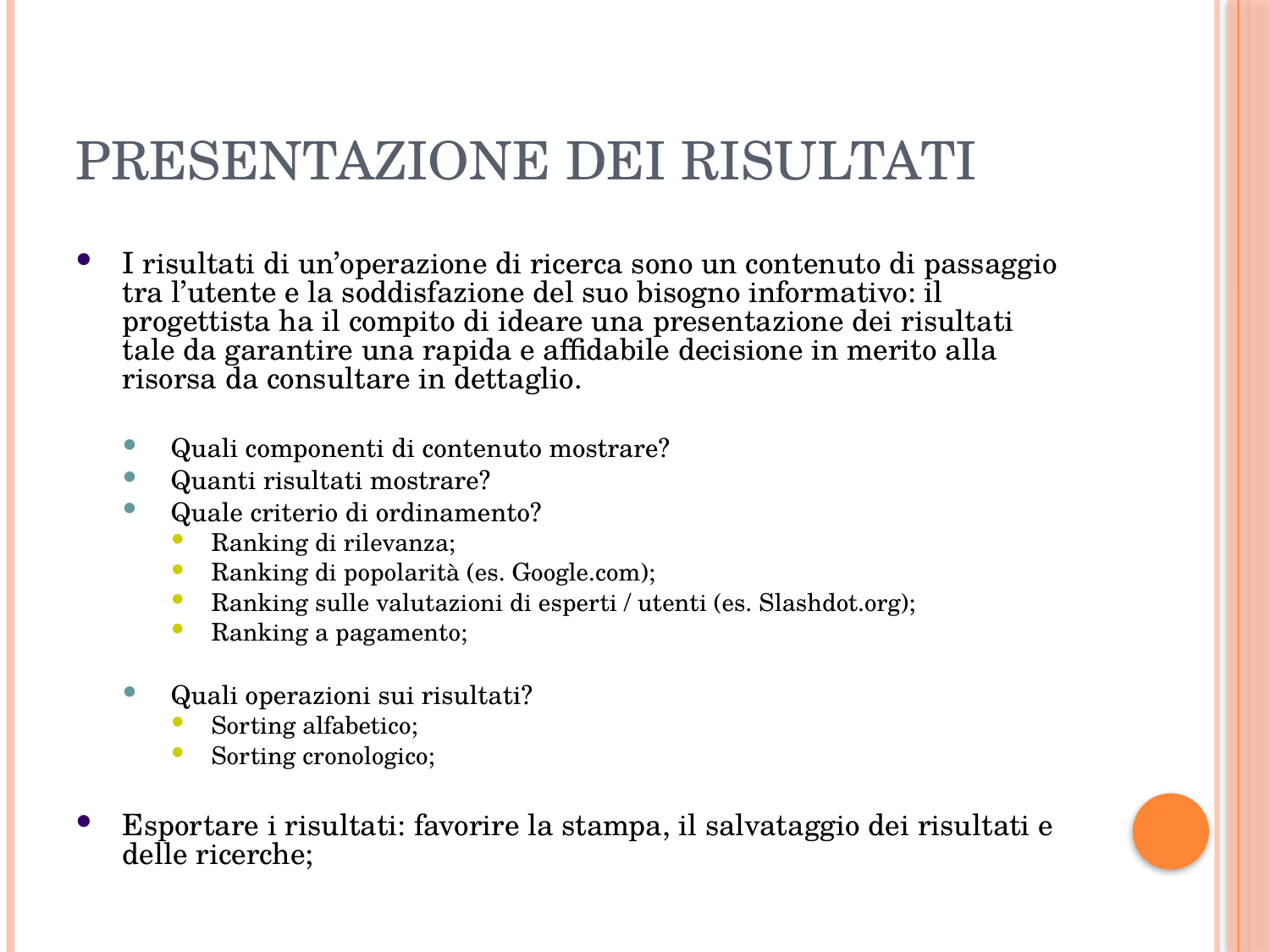

Presentazione dei risultati
I risultati di un’operazione di ricerca sono un contenuto di passaggio tra l’utente e la soddisfazione del suo bisogno informativo: il progettista ha il compito di ideare una presentazione dei risultati tale da garantire una rapida e affidabile decisione in merito alla risorsa da consultare in dettaglio.

Quali componenti di contenuto mostrare?
Quanti risultati mostrare?
Quale criterio di ordinamento?
Ranking di rilevanza;
Ranking di popolarità (es. Google.com);
Ranking sulle valutazioni di esperti / utenti (es. Slashdot.org);
Ranking a pagamento;

Quali operazioni sui risultati?
Sorting alfabetico;
Sorting cronologico;

Esportare i risultati: favorire la stampa, il salvataggio dei risultati e delle ricerche;
27